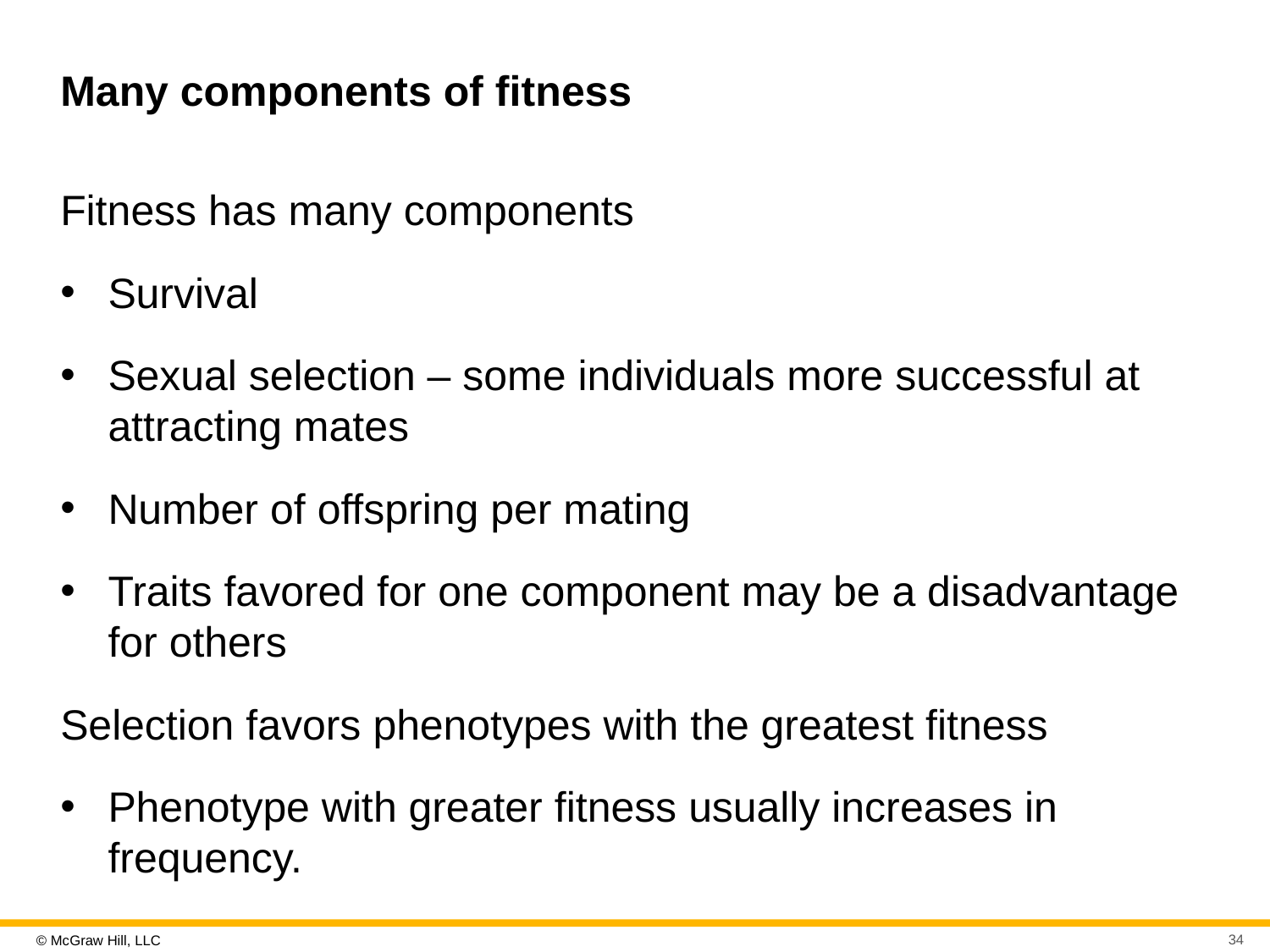

# Many components of fitness
Fitness has many components
Survival
Sexual selection – some individuals more successful at attracting mates
Number of offspring per mating
Traits favored for one component may be a disadvantage for others
Selection favors phenotypes with the greatest fitness
Phenotype with greater fitness usually increases in frequency.
34